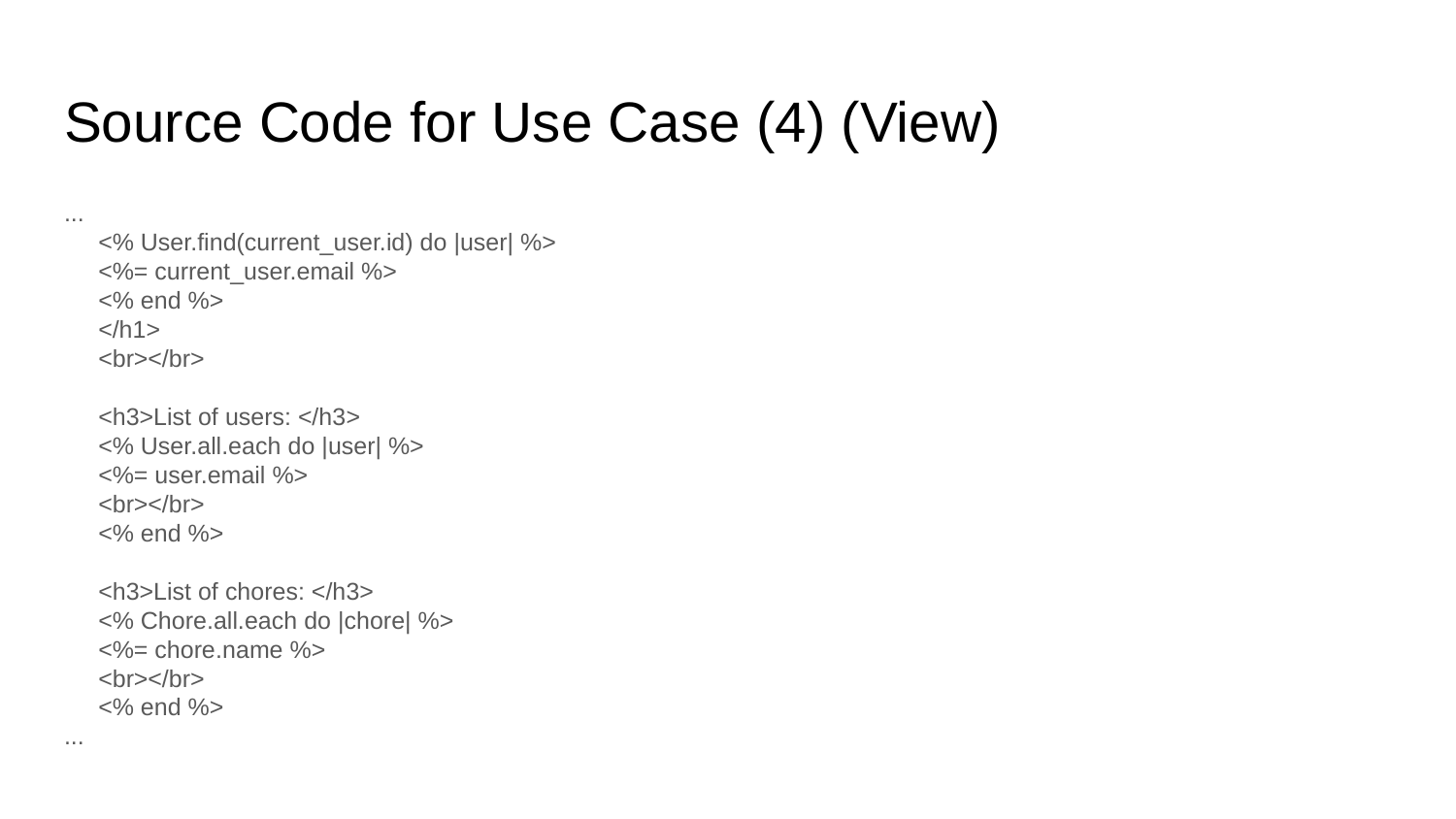

# Source Code for Use Case (4) (View)

...
     <% User.find(current_user.id) do |user| %>
     <%= current_user.email %>
     <% end %>
     </h1>
     <br></br>

     <h3>List of users: </h3>
     <% User.all.each do |user| %>
     <%= user.email %>
     <br></br>
     <% end %>

     <h3>List of chores: </h3>
     <% Chore.all.each do |chore| %>
     <%= chore.name %>
     <br></br>
     <% end %>
...